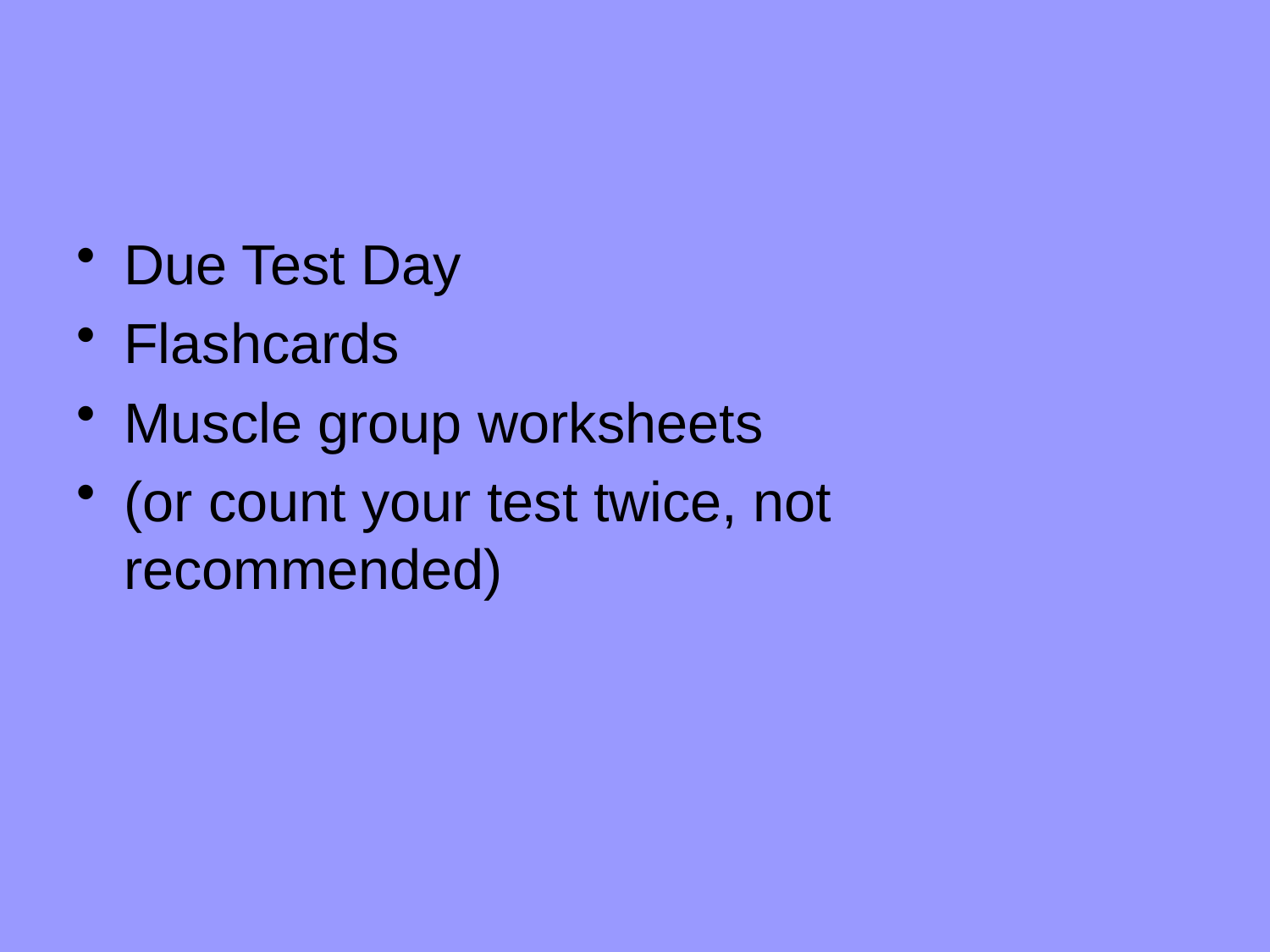

#
Due Test Day
Flashcards
Muscle group worksheets
(or count your test twice, not recommended)